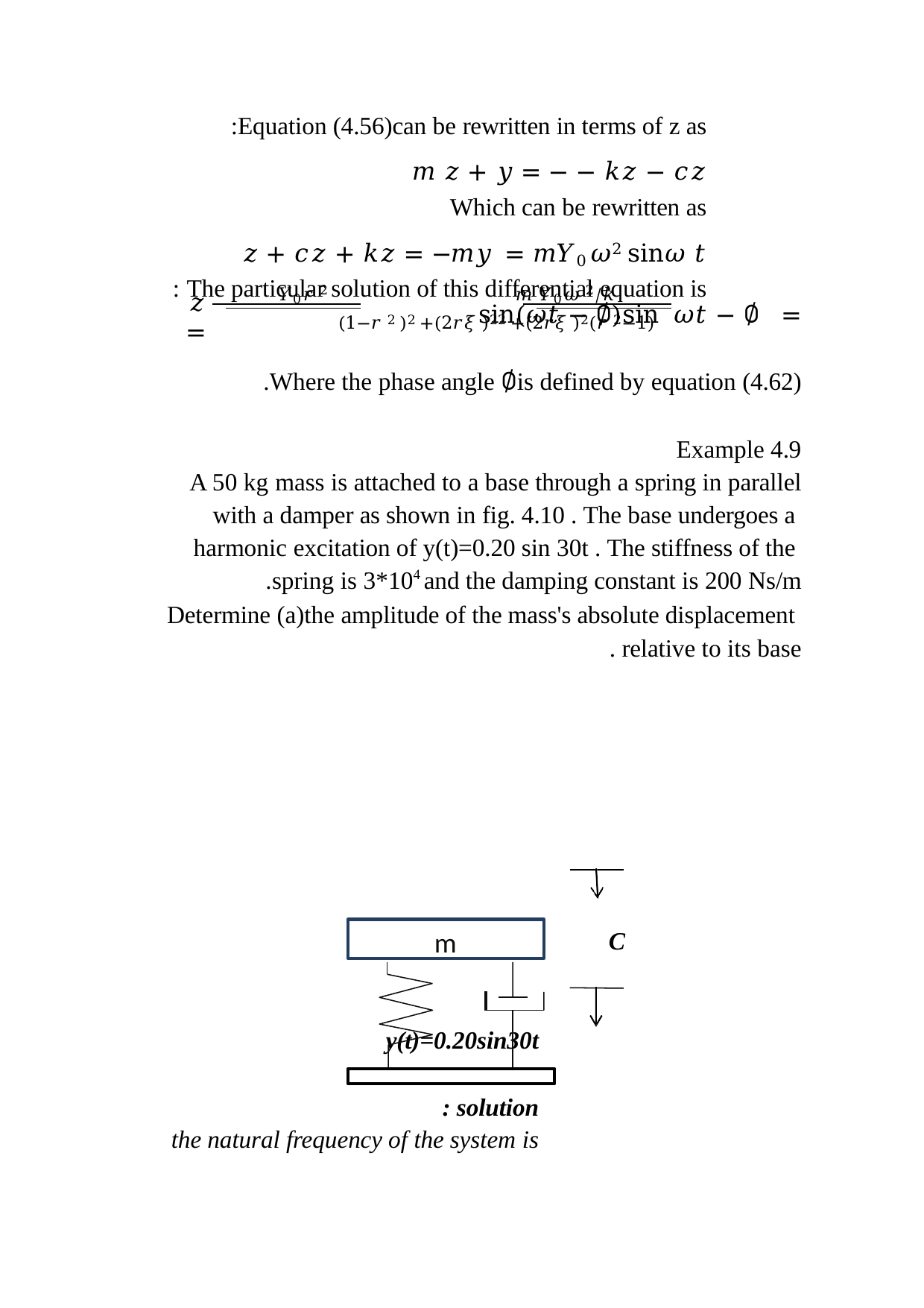

Equation (4.56)can be rewritten in terms of z as:
𝑚 𝑧 + 𝑦 = − − 𝑘𝑧 − 𝑐𝑧
Which can be rewritten as
𝑧 + 𝑐𝑧 + 𝑘𝑧 = −𝑚𝑦 = 𝑚𝑌0 𝜔2 sin𝜔 𝑡
The particular solution of this differential equation is :
𝑚 𝑌0 𝜔 2/𝑘	𝑌0 𝑟 2
𝑧 =
sin  𝜔𝑡 − ∅   =	sin(𝜔𝑡 − ∅)

 (1−𝑟 2)2 +(2𝑟𝜉 )2	(1−𝑟 2 )2 +(2𝑟𝜉 )2

Where the phase angle ∅is defined by equation (4.62).

Example 4.9
A 50 kg mass is attached to a base through a spring in parallel  with a damper as shown in fig. 4.10 . The base undergoes a  harmonic excitation of y(t)=0.20 sin 30t . The stiffness of the  spring is 3*104 and the damping constant is 200 Ns/m.
Determine (a)the amplitude of the mass's absolute displacement  relative to its base .

m
C
k

y(t)=0.20sin30t

solution :
the natural frequency of the system is